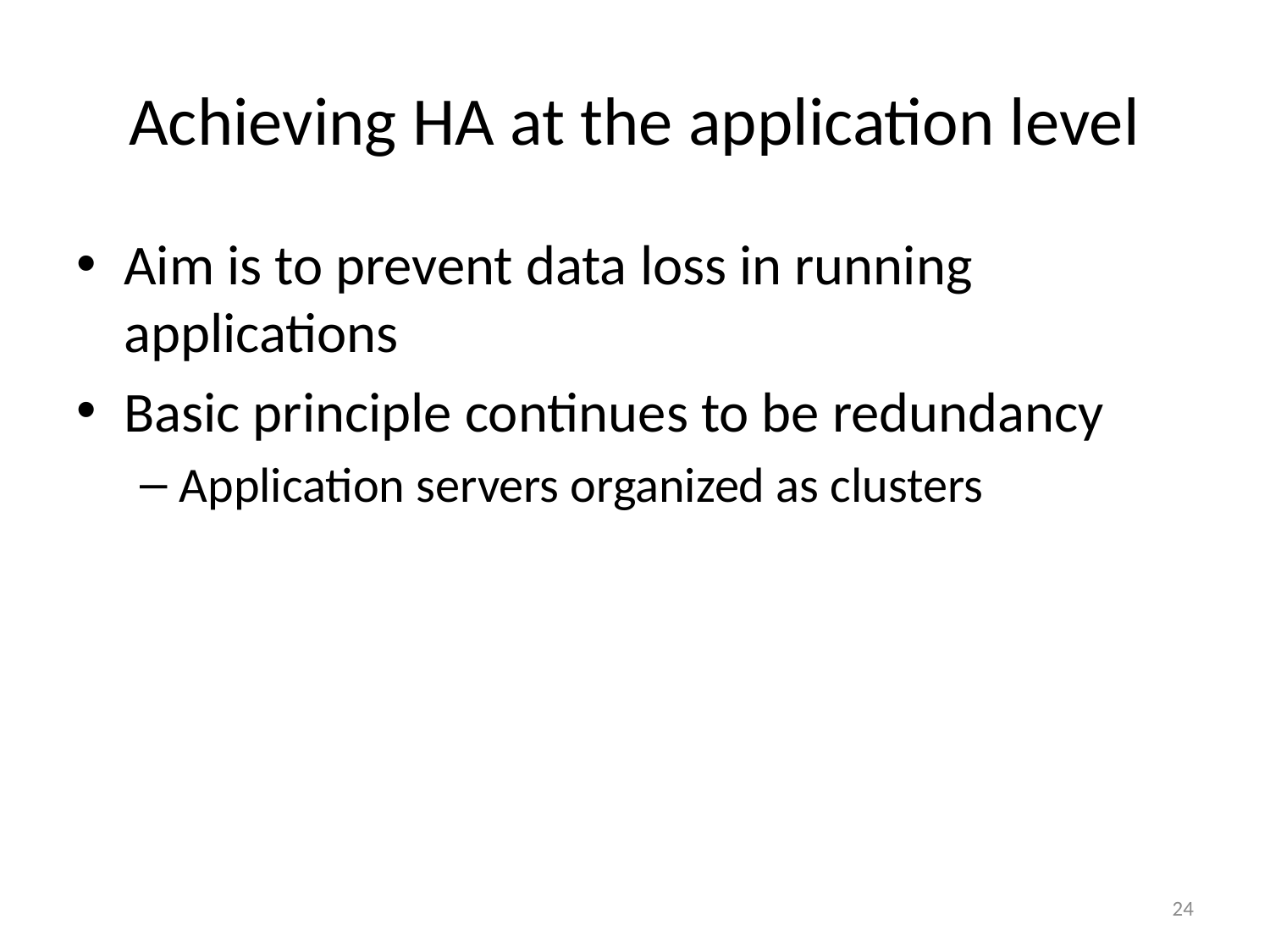

# Achieving HA at the application level
Aim is to prevent data loss in running applications
Basic principle continues to be redundancy
Application servers organized as clusters

24